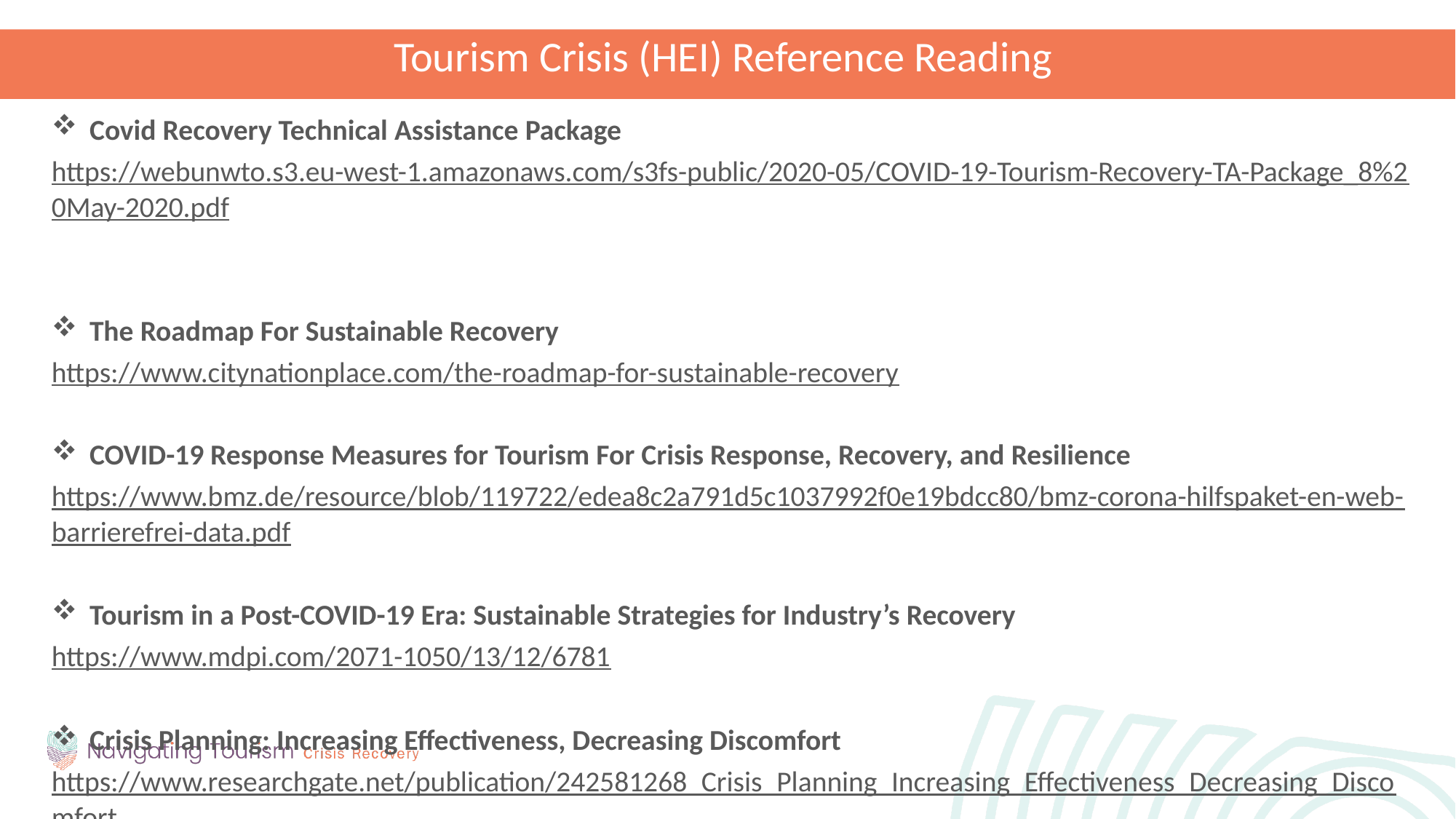

Tourism Crisis (HEI) Reference Reading
Covid Recovery Technical Assistance Package
https://webunwto.s3.eu-west-1.amazonaws.com/s3fs-public/2020-05/COVID-19-Tourism-Recovery-TA-Package_8%20May-2020.pdf

The Roadmap For Sustainable Recovery
https://www.citynationplace.com/the-roadmap-for-sustainable-recovery

COVID-19 Response Measures for Tourism For Crisis Response, Recovery, and Resilience
https://www.bmz.de/resource/blob/119722/edea8c2a791d5c1037992f0e19bdcc80/bmz-corona-hilfspaket-en-web-barrierefrei-data.pdf

Tourism in a Post-COVID-19 Era: Sustainable Strategies for Industry’s Recovery
https://www.mdpi.com/2071-1050/13/12/6781

Crisis Planning: Increasing Effectiveness, Decreasing Discomfort
https://www.researchgate.net/publication/242581268_Crisis_Planning_Increasing_Effectiveness_Decreasing_Discomfort